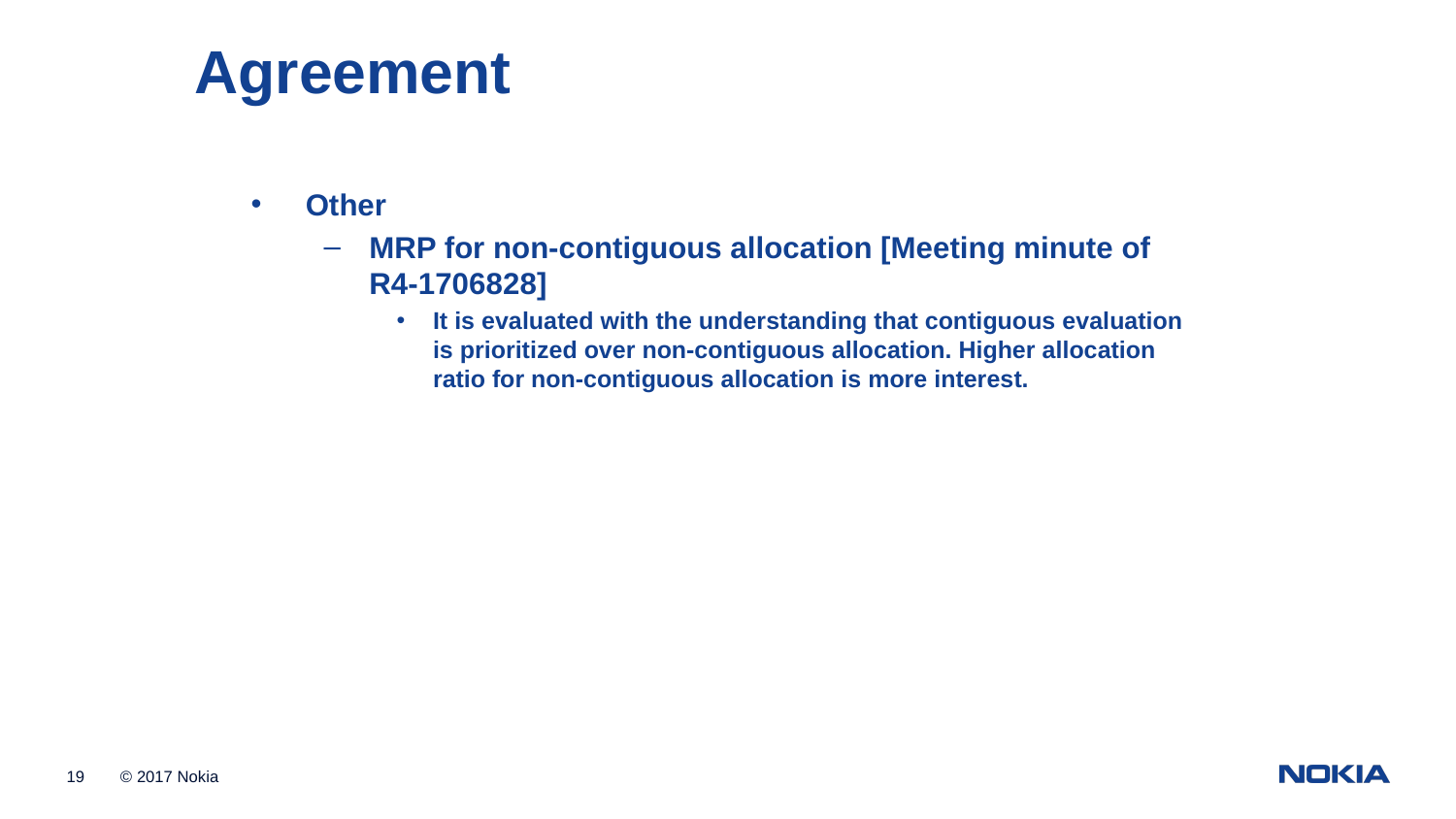

# Agreement
Other
MRP for non-contiguous allocation [Meeting minute of R4-1706828]
It is evaluated with the understanding that contiguous evaluation is prioritized over non-contiguous allocation. Higher allocation ratio for non-contiguous allocation is more interest.